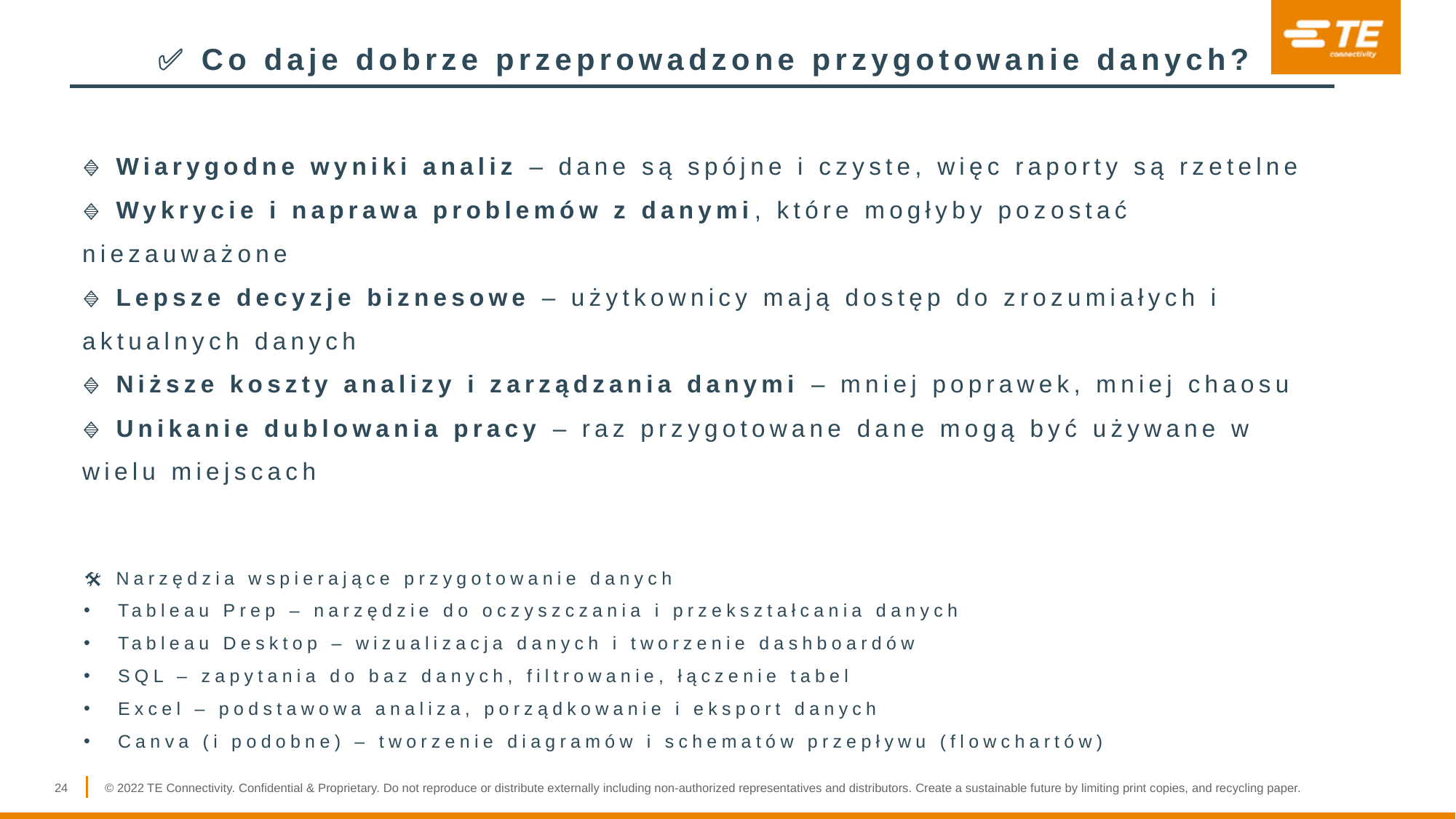

✅ Co daje dobrze przeprowadzone przygotowanie danych?
🔹 Wiarygodne wyniki analiz – dane są spójne i czyste, więc raporty są rzetelne
🔹 Wykrycie i naprawa problemów z danymi, które mogłyby pozostać niezauważone
🔹 Lepsze decyzje biznesowe – użytkownicy mają dostęp do zrozumiałych i aktualnych danych
🔹 Niższe koszty analizy i zarządzania danymi – mniej poprawek, mniej chaosu
🔹 Unikanie dublowania pracy – raz przygotowane dane mogą być używane w wielu miejscach
🛠️ Narzędzia wspierające przygotowanie danych
Tableau Prep – narzędzie do oczyszczania i przekształcania danych
Tableau Desktop – wizualizacja danych i tworzenie dashboardów
SQL – zapytania do baz danych, filtrowanie, łączenie tabel
Excel – podstawowa analiza, porządkowanie i eksport danych
Canva (i podobne) – tworzenie diagramów i schematów przepływu (flowchartów)
24